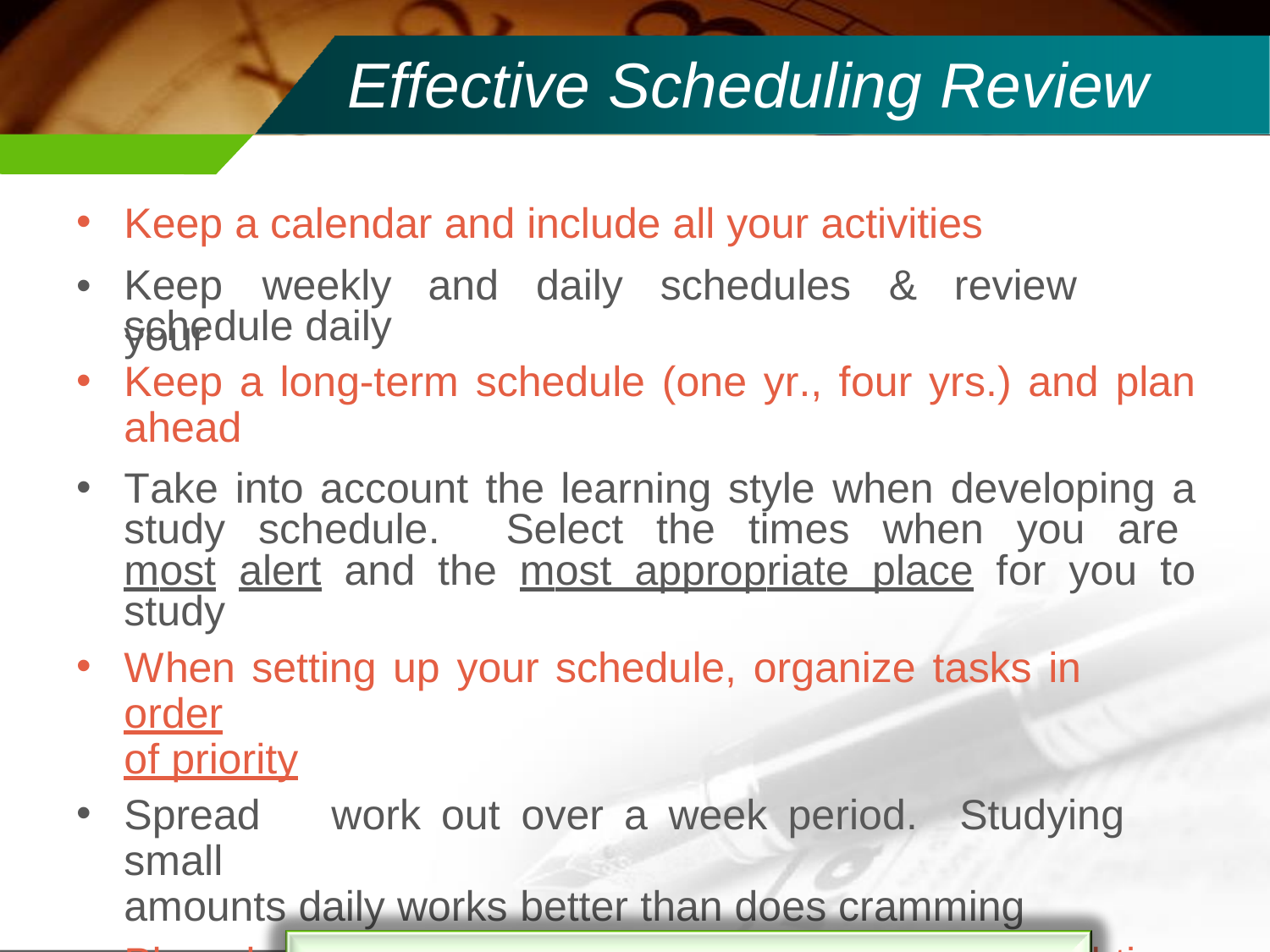

# Effective Scheduling Review

Keep a calendar and include all your activities
•
Keep	weekly	and	daily	schedules	&	review	your
schedule daily
Keep a long-term schedule (one yr., four yrs.) and plan
ahead
Take into account the learning style when developing a study  schedule.    Select  the  times  when  you  are  most alert and the most appropriate place for you to study
When setting up your schedule, organize tasks in order
of priority
Spread	work	out	over	a	week	period.	Studying	small
amounts daily works better than does cramming
Plan ahead your computer access needs and avoid time
of heavy user traffic